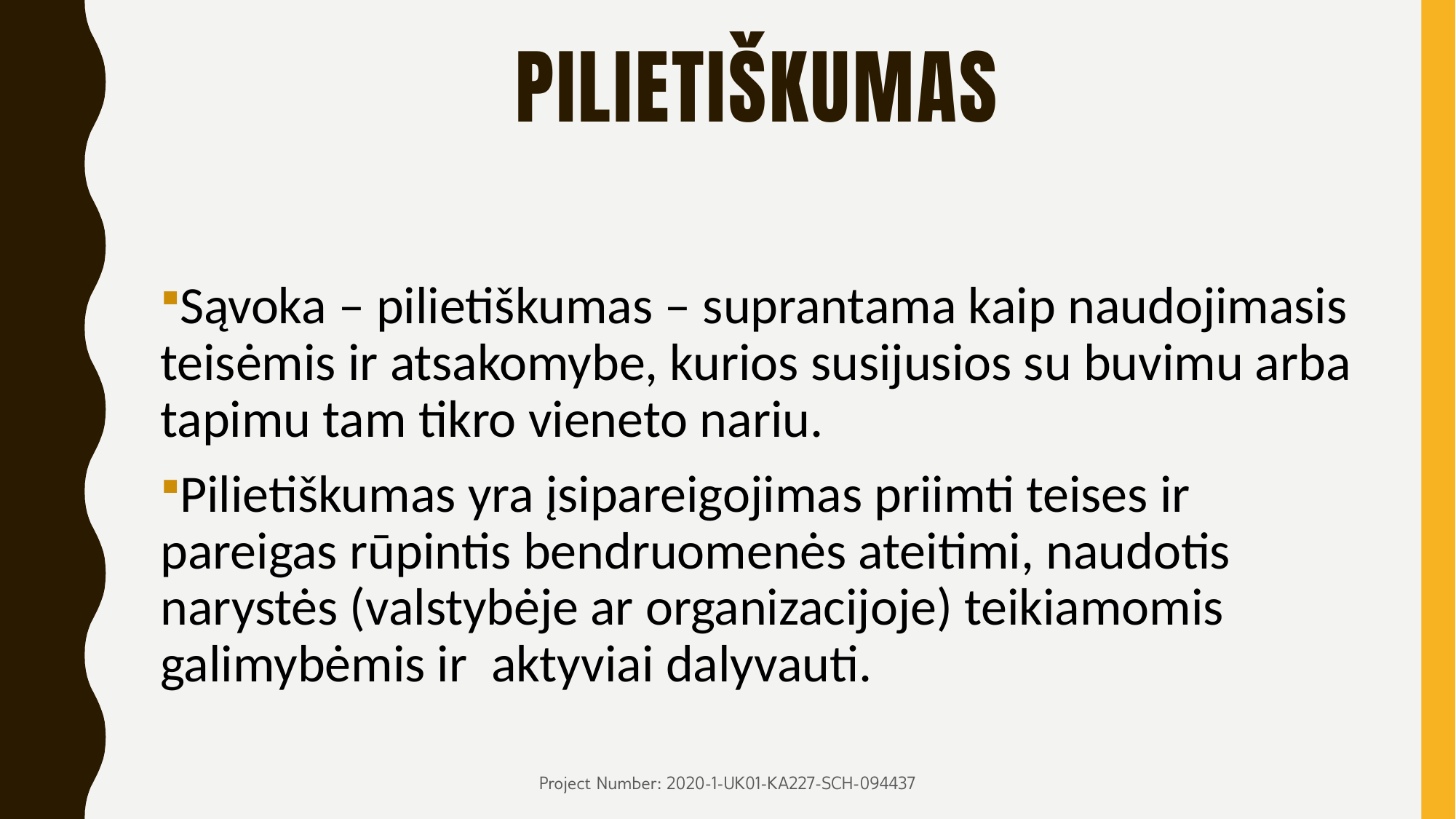

# PILIETIŠKUMAS
Sąvoka – pilietiškumas – suprantama kaip naudojimasis teisėmis ir atsakomybe, kurios susijusios su buvimu arba tapimu tam tikro vieneto nariu.
Pilietiškumas yra įsipareigojimas priimti teises ir pareigas rūpintis bendruomenės ateitimi, naudotis narystės (valstybėje ar organizacijoje) teikiamomis galimybėmis ir  aktyviai dalyvauti.

Project Number: 2020-1-UK01-KA227-SCH-094437